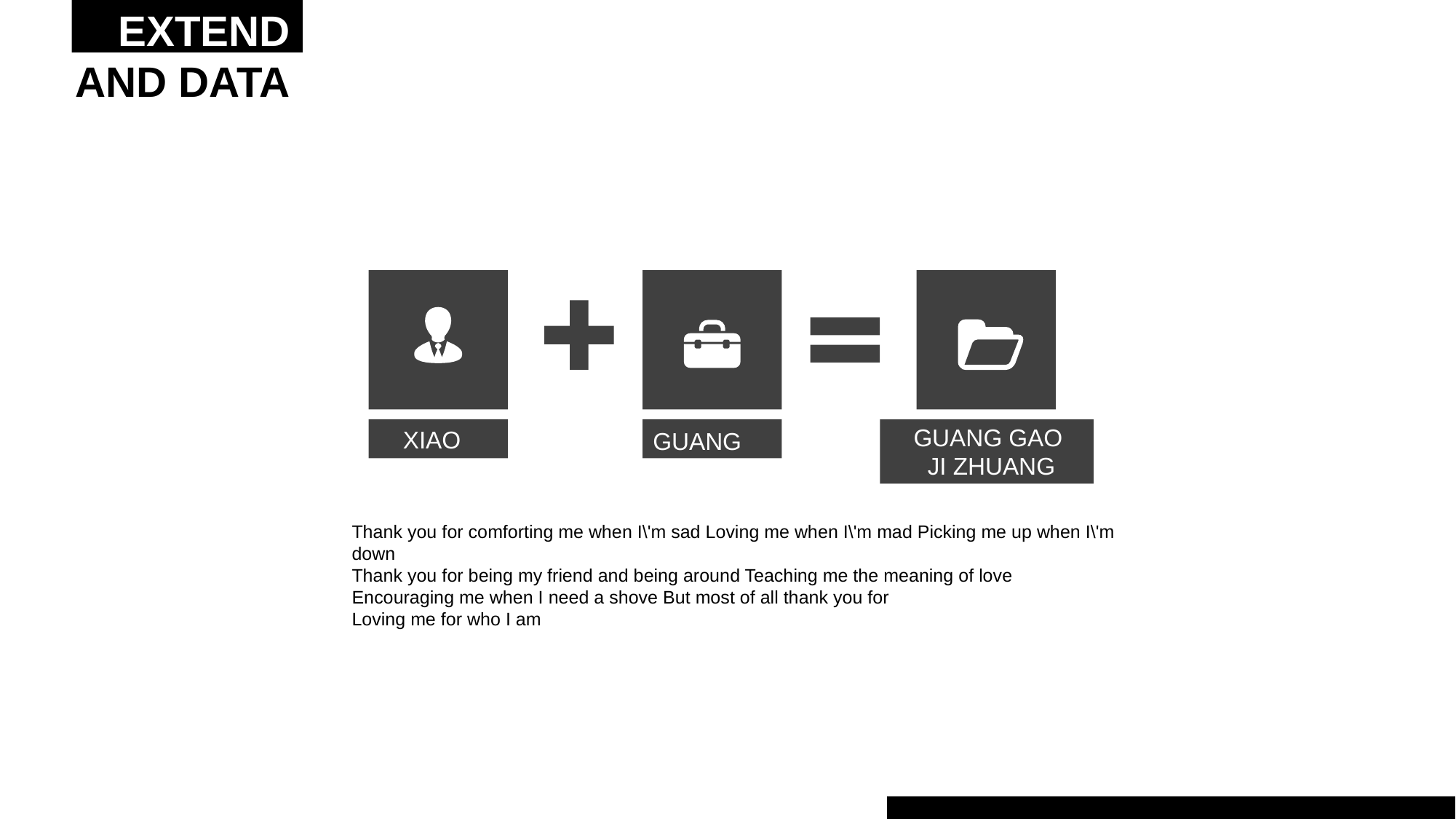

EXTEND
AND DATA

GUANG GAO
JI ZHUANG XIAGN

XIAO LI

GUANG GAO
Thank you for comforting me when I\'m sad Loving me when I\'m mad Picking me up when I\'m down
Thank you for being my friend and being around Teaching me the meaning of love
Encouraging me when I need a shove But most of all thank you for
Loving me for who I am